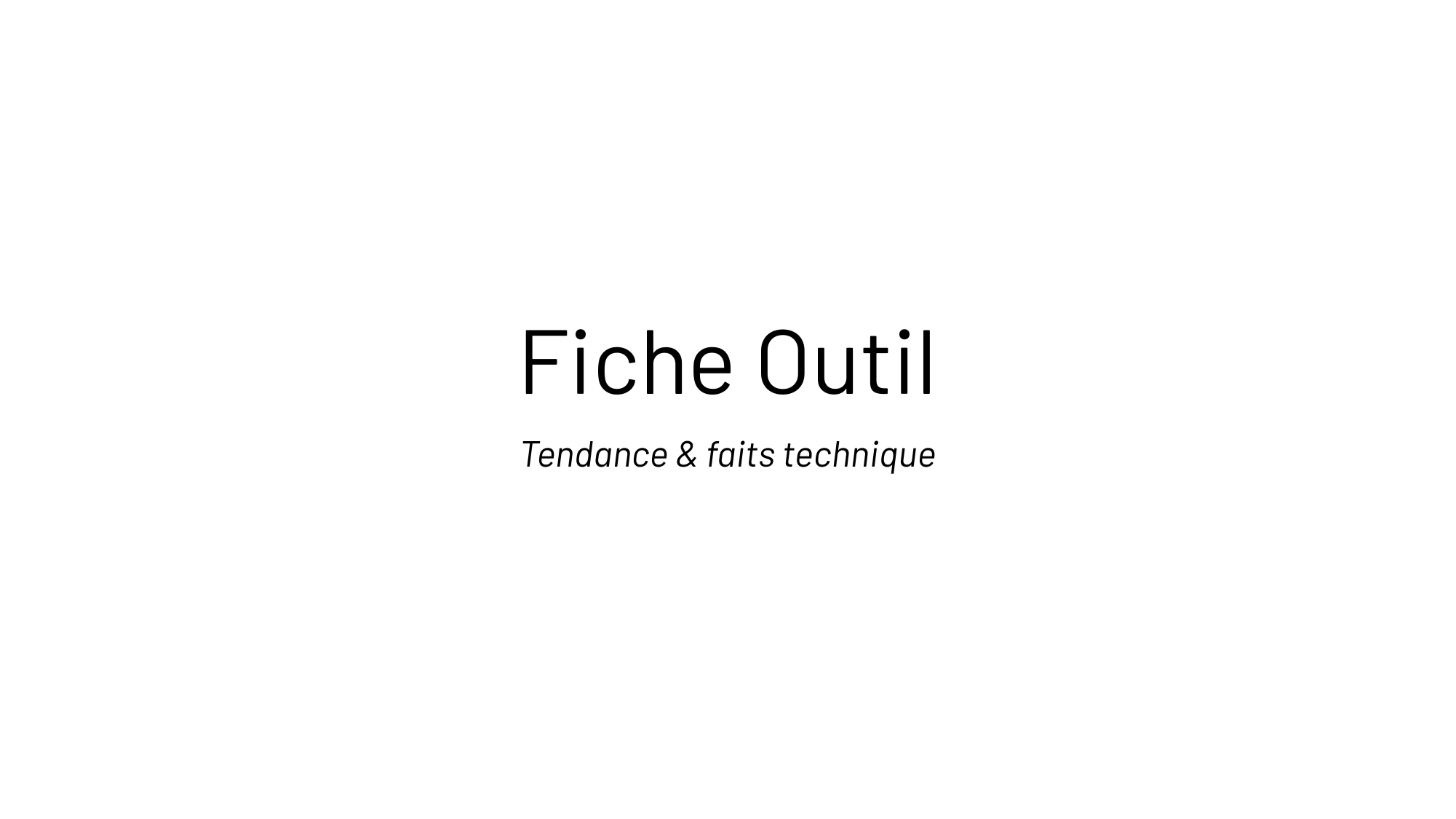

# Fiche Outil
Tendance & faits technique